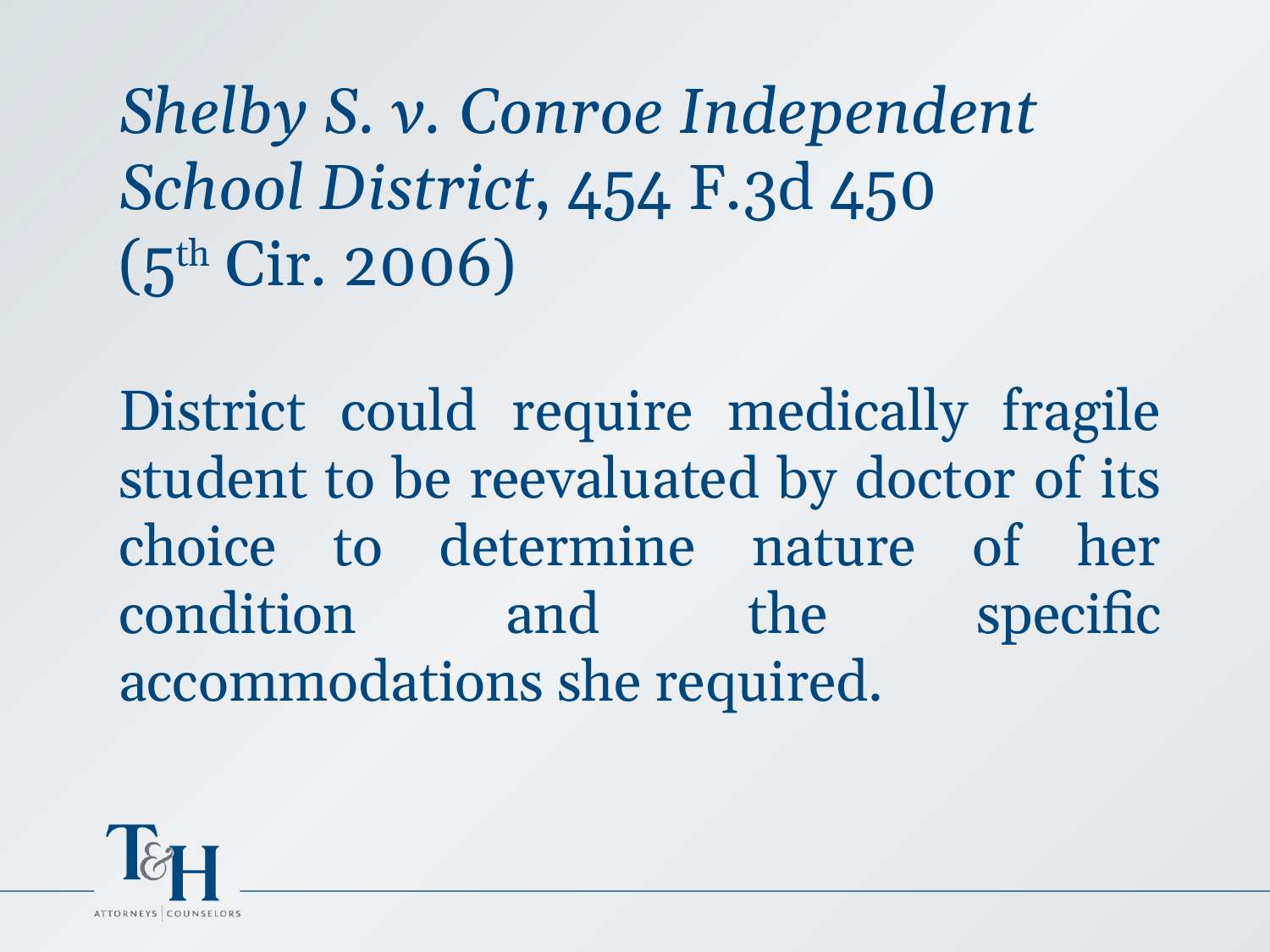

Shelby S. v. Conroe Independent School District, 454 F.3d 450
(5th Cir. 2006)

District could require medically fragile student to be reevaluated by doctor of its choice to determine nature of her condition and the specific accommodations she required.